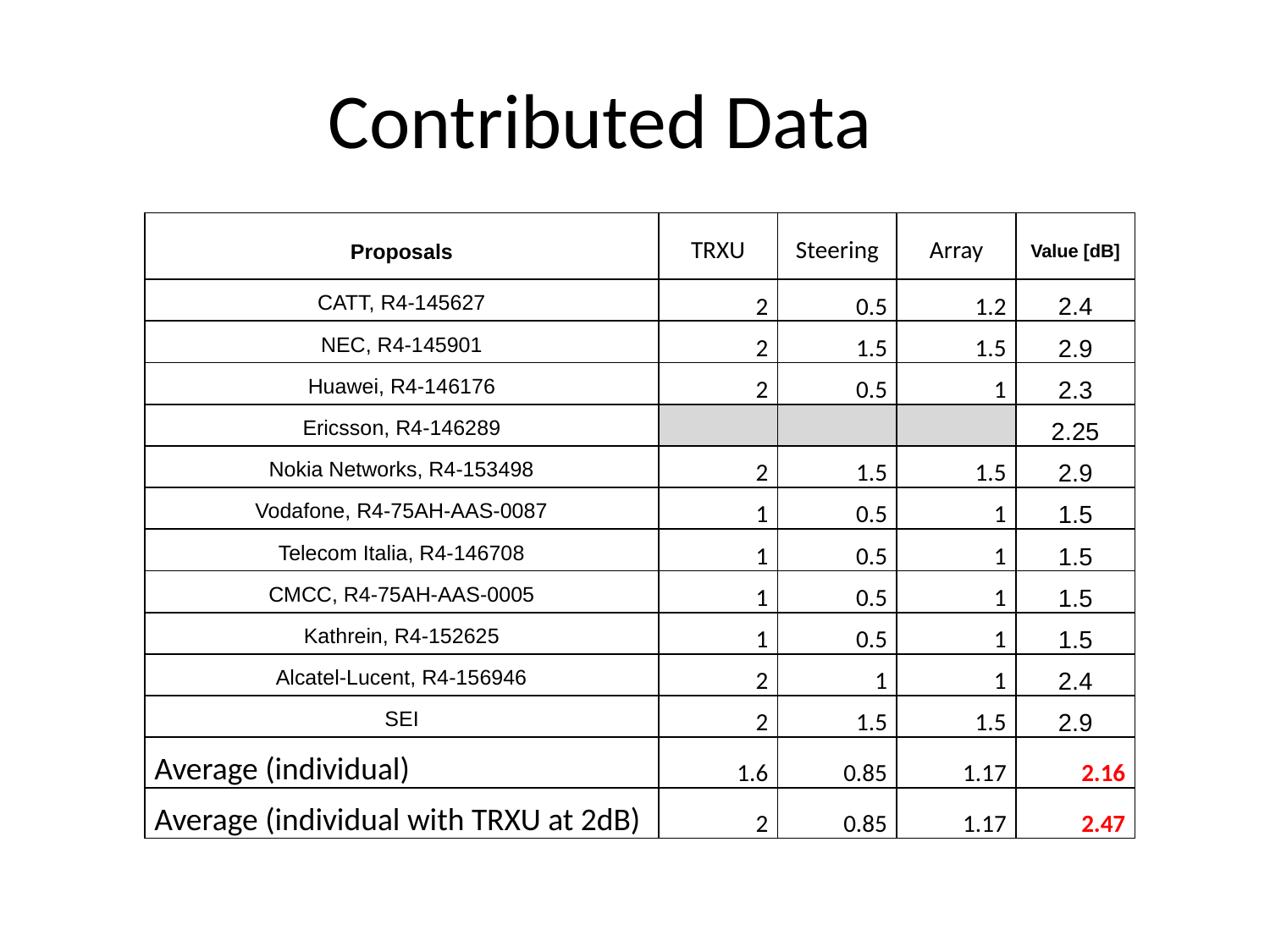

# Contributed Data
| Proposals | TRXU | Steering | Array | Value [dB] |
| --- | --- | --- | --- | --- |
| CATT, R4-145627 | 2 | 0.5 | 1.2 | 2.4 |
| NEC, R4-145901 | 2 | 1.5 | 1.5 | 2.9 |
| Huawei, R4-146176 | 2 | 0.5 | 1 | 2.3 |
| Ericsson, R4-146289 |  |  |  | 2.25 |
| Nokia Networks, R4-153498 | 2 | 1.5 | 1.5 | 2.9 |
| Vodafone, R4-75AH-AAS-0087 | 1 | 0.5 | 1 | 1.5 |
| Telecom Italia, R4-146708 | 1 | 0.5 | 1 | 1.5 |
| CMCC, R4-75AH-AAS-0005 | 1 | 0.5 | 1 | 1.5 |
| Kathrein, R4-152625 | 1 | 0.5 | 1 | 1.5 |
| Alcatel-Lucent, R4-156946 | 2 | 1 | 1 | 2.4 |
| SEI | 2 | 1.5 | 1.5 | 2.9 |
| Average (individual) | 1.6 | 0.85 | 1.17 | 2.16 |
| Average (individual with TRXU at 2dB) | 2 | 0.85 | 1.17 | 2.47 |